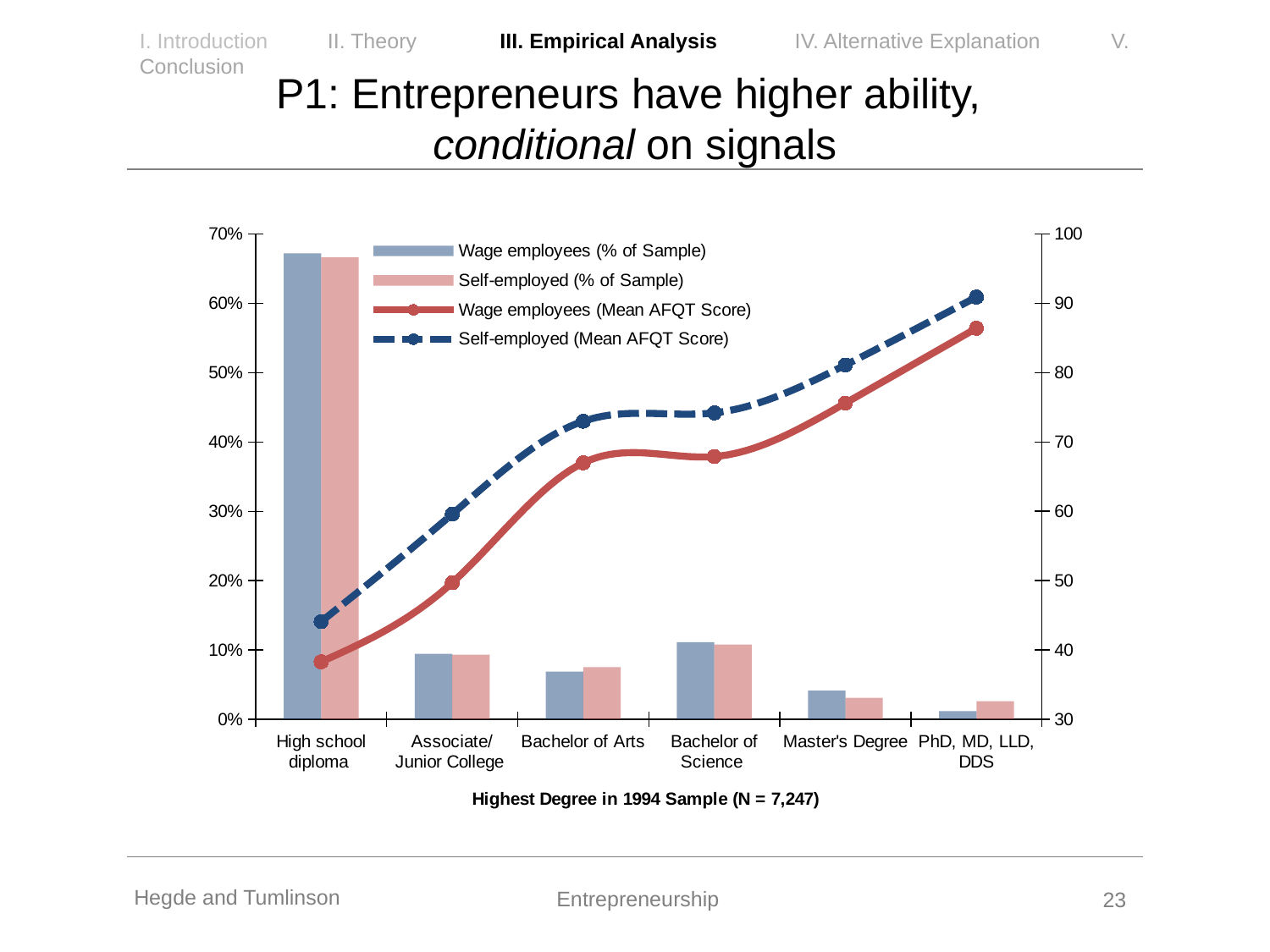

I. Introduction          II. Theory              III. Empirical Analysis             IV. Alternative Explanation            V. Conclusion
# P1: Entrepreneurs have higher ability, conditional on signals

### Chart

| Category | Wage employees (% of Sample) | Self-employed (% of Sample) | Wage employees (Mean AFQT Score) | Self-employed (Mean AFQT Score) |
|---|---|---|---|---|
| High school diploma  | 0.6718999999999999 | 0.6661 | 38.3 | 44.1 |
| Associate/Junior College  | 0.0946 | 0.0933 | 49.7 | 59.6 |
| Bachelor of Arts  | 0.0689 | 0.0753 | 67.0 | 73.0 |
| Bachelor of Science  | 0.1114 | 0.10800000000000001 | 67.9 | 74.2 |
| Master's Degree  | 0.0415 | 0.0311 | 75.6 | 81.1 |
| PhD, MD, LLD, DDS | 0.0118 | 0.0262 | 86.4 | 90.9 |
23
Hegde and Tumlinson
Entrepreneurship